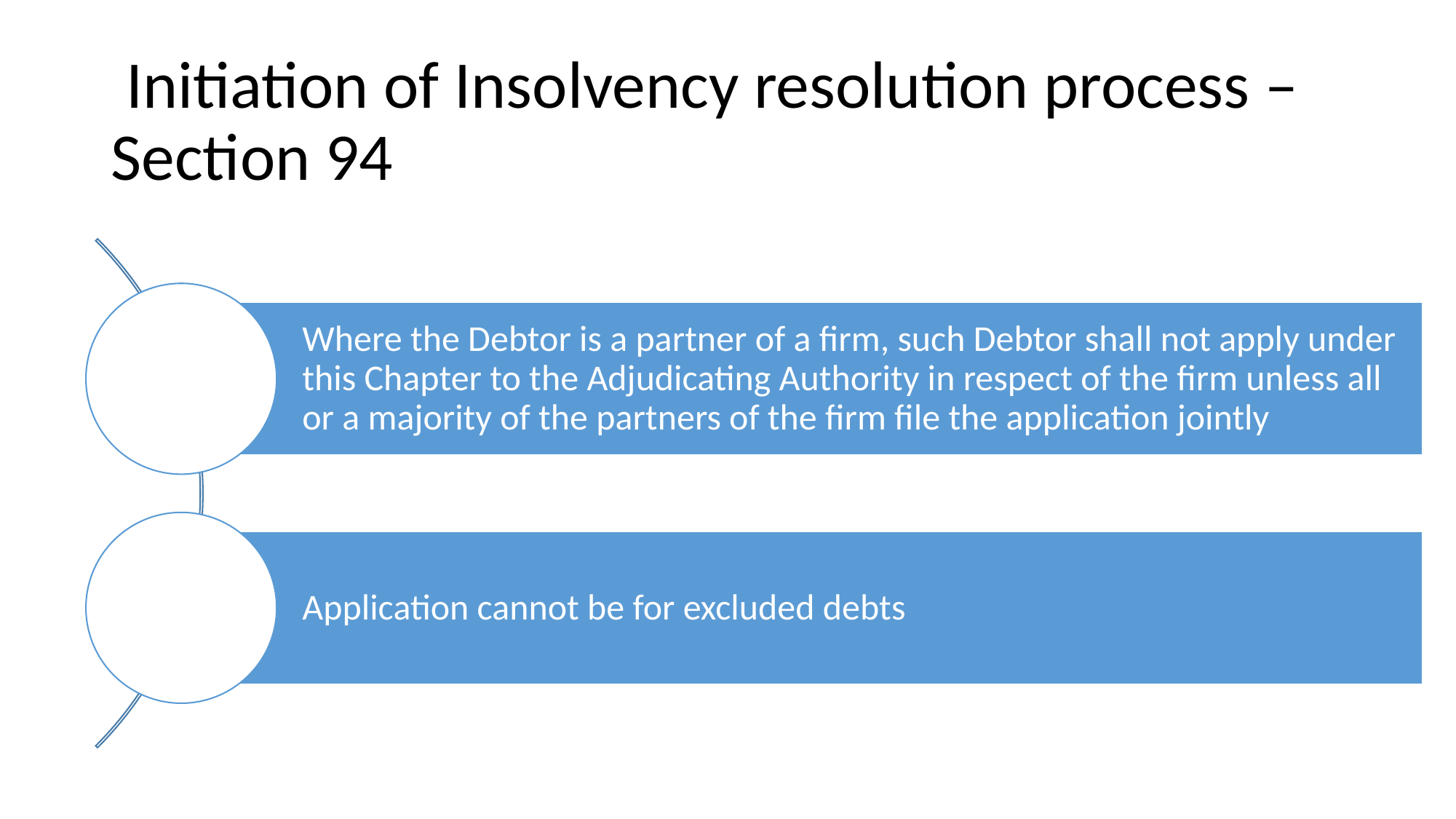

# Initiation of Insolvency resolution process – Section 94
Where the Debtor is a partner of a firm, such Debtor shall not apply under this Chapter to the Adjudicating Authority in respect of the firm unless all or a majority of the partners of the firm file the application jointly
Application cannot be for excluded debts